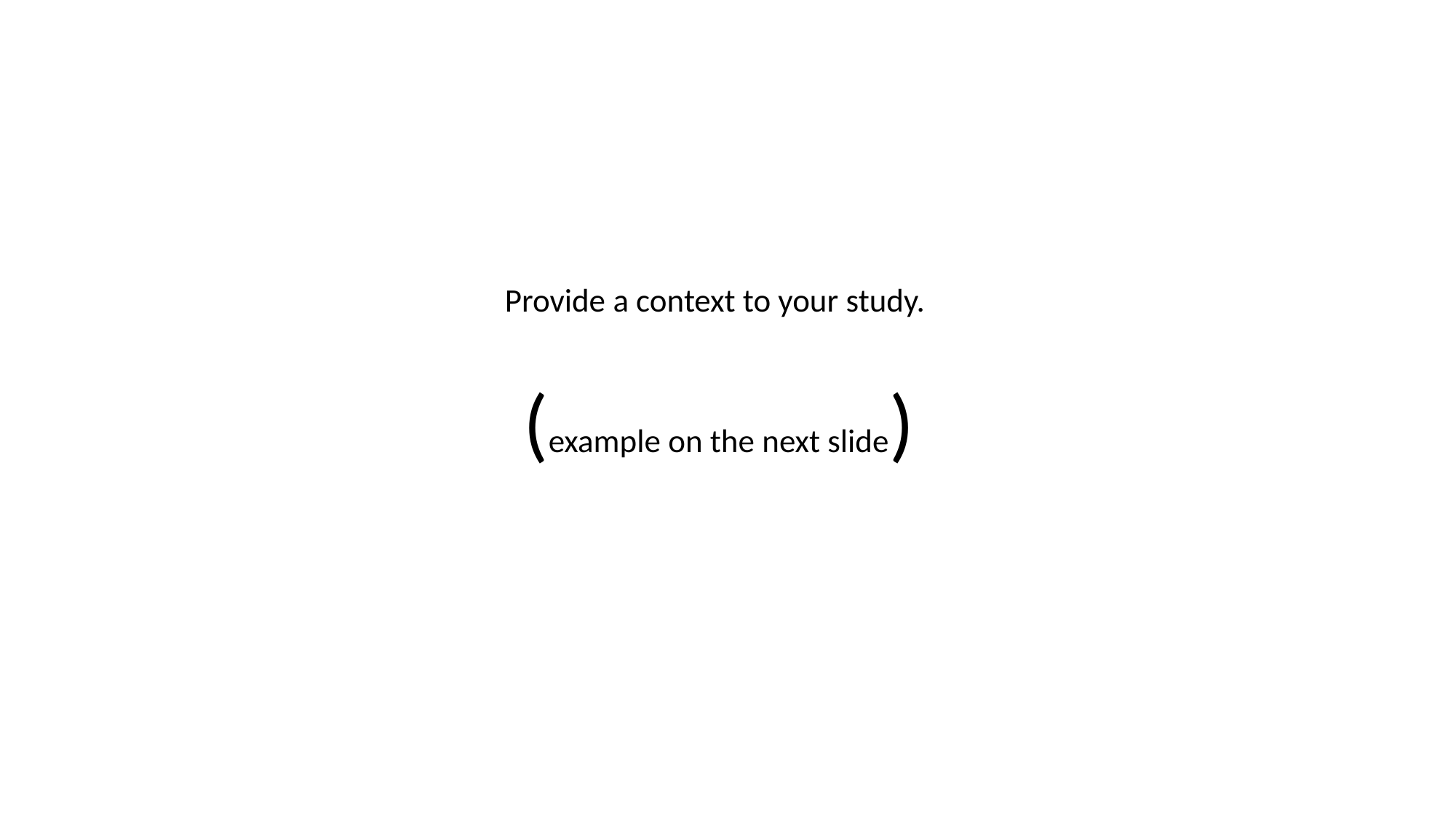

#
Provide a context to your study.

(example on the next slide)